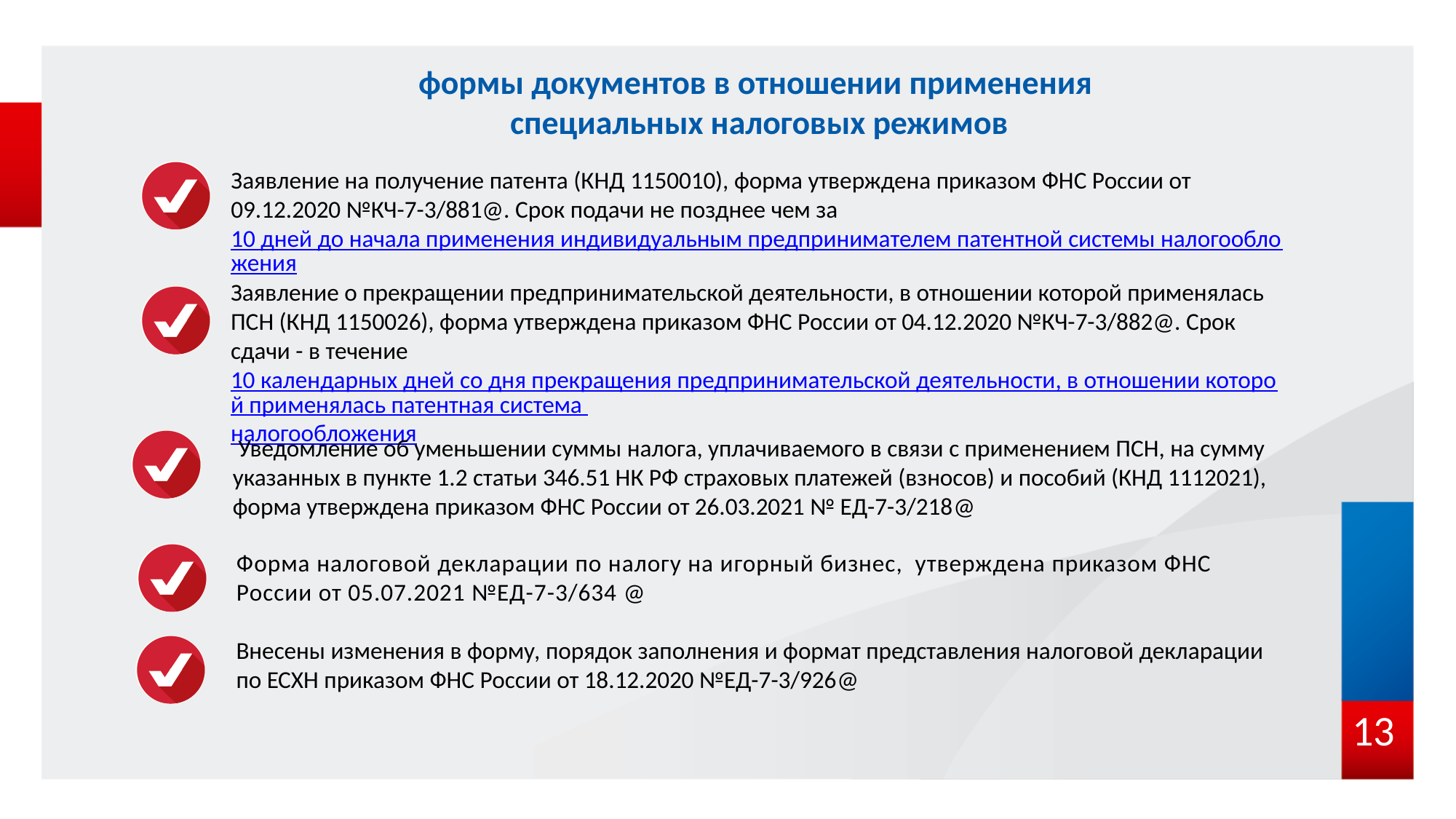

# формы документов в отношении применения специальных налоговых режимов
Заявление на получение патента (КНД 1150010), форма утверждена приказом ФНС России от 09.12.2020 №КЧ-7-3/881@. Срок подачи не позднее чем за 10 дней до начала применения индивидуальным предпринимателем патентной системы налогообложения

Заявление о прекращении предпринимательской деятельности, в отношении которой применялась ПСН (КНД 1150026), форма утверждена приказом ФНС России от 04.12.2020 №КЧ-7-3/882@. Срок сдачи - в течение 10 календарных дней со дня прекращения предпринимательской деятельности, в отношении которой применялась патентная система налогообложения

 Уведомление об уменьшении суммы налога, уплачиваемого в связи с применением ПСН, на сумму указанных в пункте 1.2 статьи 346.51 НК РФ страховых платежей (взносов) и пособий (КНД 1112021), форма утверждена приказом ФНС России от 26.03.2021 № ЕД-7-3/218@

Форма налоговой декларации по налогу на игорный бизнес,  утверждена приказом ФНС России от 05.07.2021 №ЕД-7-3/634 @

Внесены изменения в форму, порядок заполнения и формат представления налоговой декларации по ЕСХН приказом ФНС России от 18.12.2020 №ЕД-7-3/926@

13